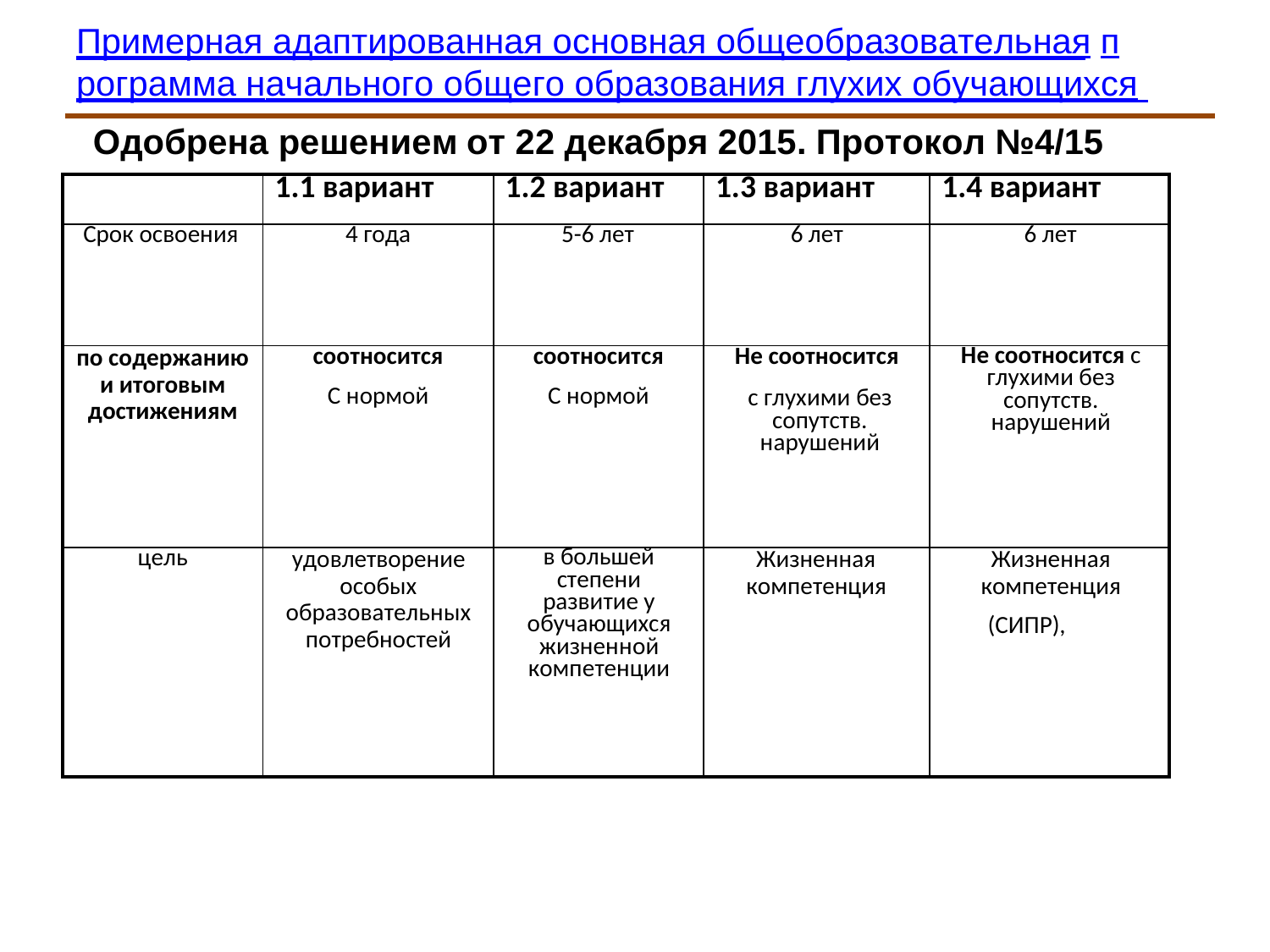

Примерная адаптированная основная общеобразовательная программа начального общего образования глухих обучающихся
Одобрена решением от 22 декабря 2015. Протокол №4/15

|  | 1.1 вариант | 1.2 вариант | 1.3 вариант | 1.4 вариант |
| --- | --- | --- | --- | --- |
| Срок освоения | 4 года | 5-6 лет | 6 лет | 6 лет |
| по содержанию и итоговым достижениям | соотносится С нормой | соотносится С нормой | Не соотносится с глухими без сопутств. нарушений | Не соотносится с глухими без сопутств. нарушений |
| цель | удовлетворение особых образовательных потребностей | в большей степени развитие у обучающихся жизненной компетенции | Жизненная компетенция | Жизненная компетенция (СИПР), |